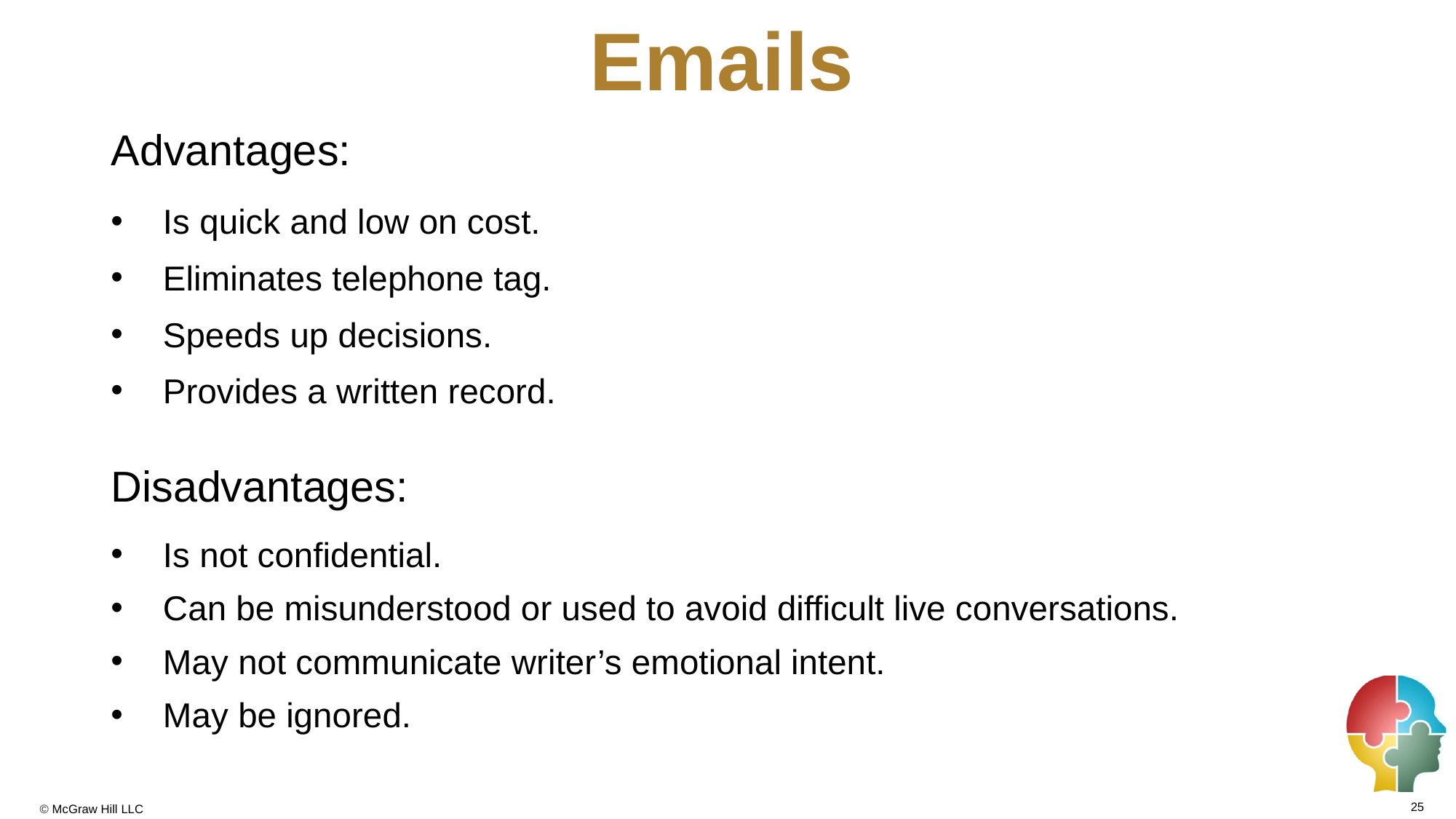

# Emails
Advantages:
Is quick and low on cost.
Eliminates telephone tag.
Speeds up decisions.
Provides a written record.
Disadvantages:
Is not confidential.
Can be misunderstood or used to avoid difficult live conversations.
May not communicate writer’s emotional intent.
May be ignored.
25